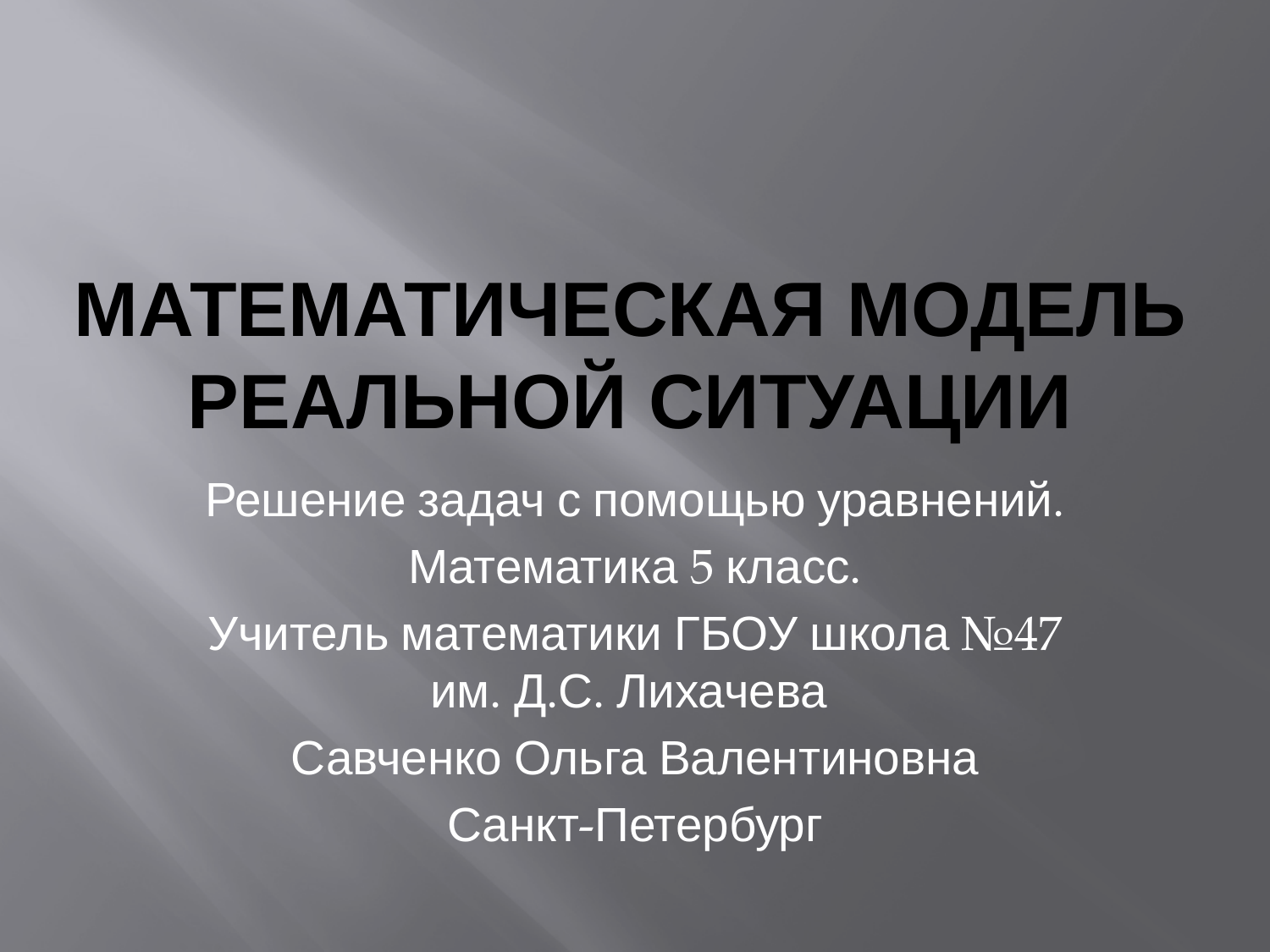

# МАТЕМАТИЧЕСКАЯ МОДЕЛЬ РЕАЛЬНОЙ СИТУАЦИИ
Решение задач с помощью уравнений.
Математика 5 класс.
Учитель математики ГБОУ школа №47 им. Д.С. Лихачева
Савченко Ольга Валентиновна
Санкт-Петербург